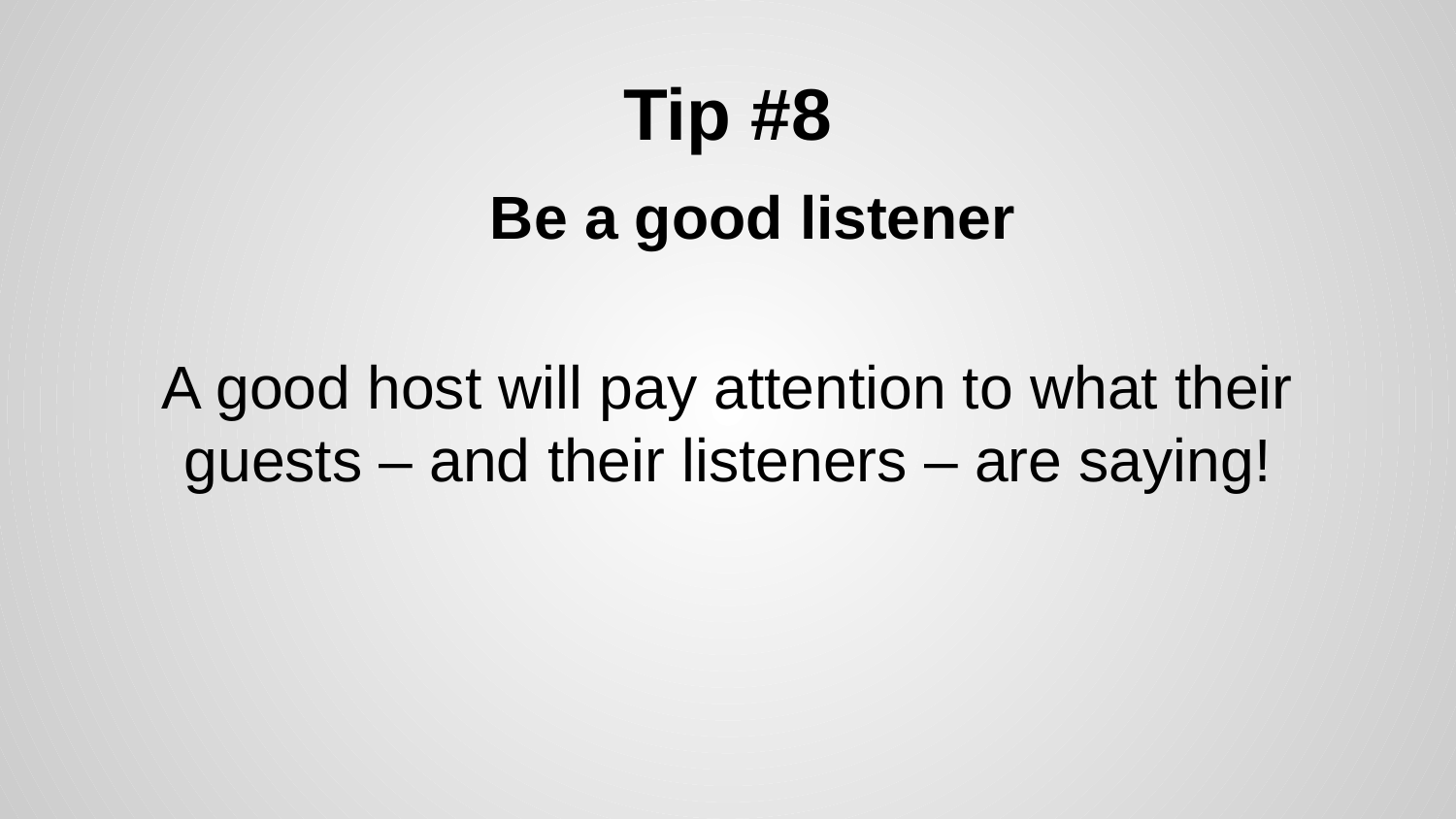

# Tip #8

   Be a good listener

A good host will pay attention to what their guests – and their listeners – are saying!